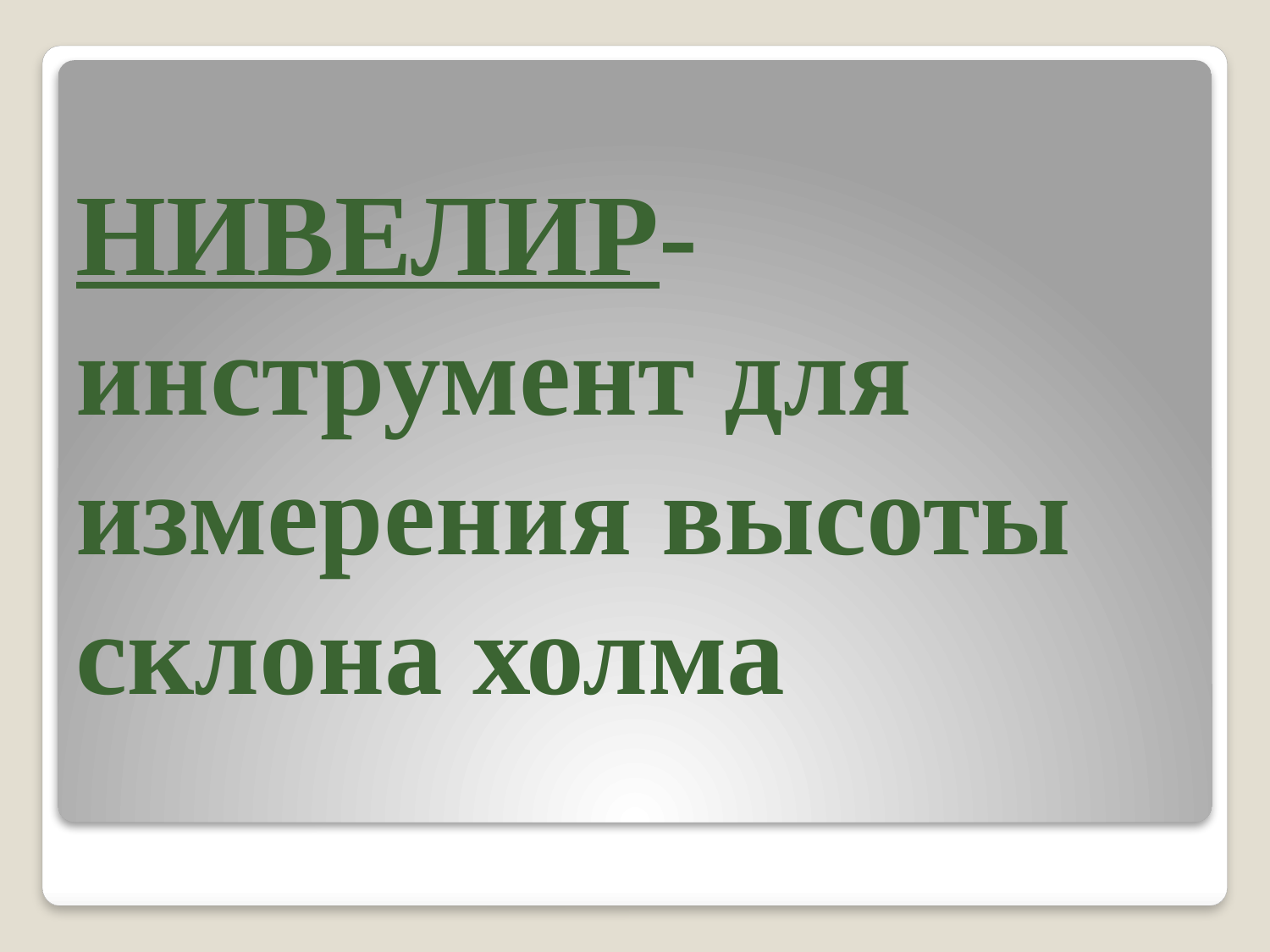

# НИВЕЛИР- инструмент для измерения высоты склона холма